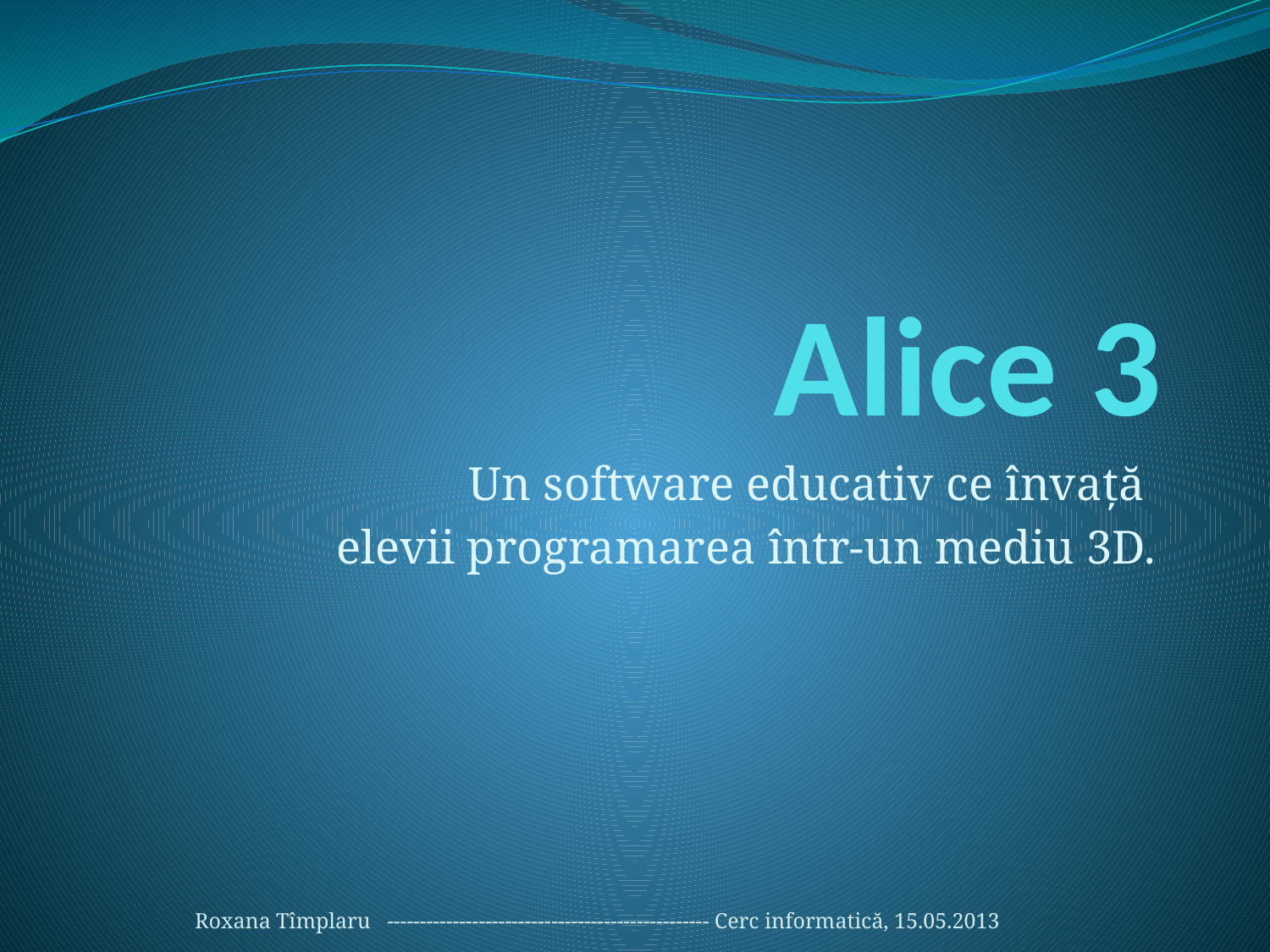

# Alice 3
Un software educativ ce învaţă
elevii programarea într-un mediu 3D.
Roxana Tîmplaru   ------------------------------------------------- Cerc informatică, 15.05.2013